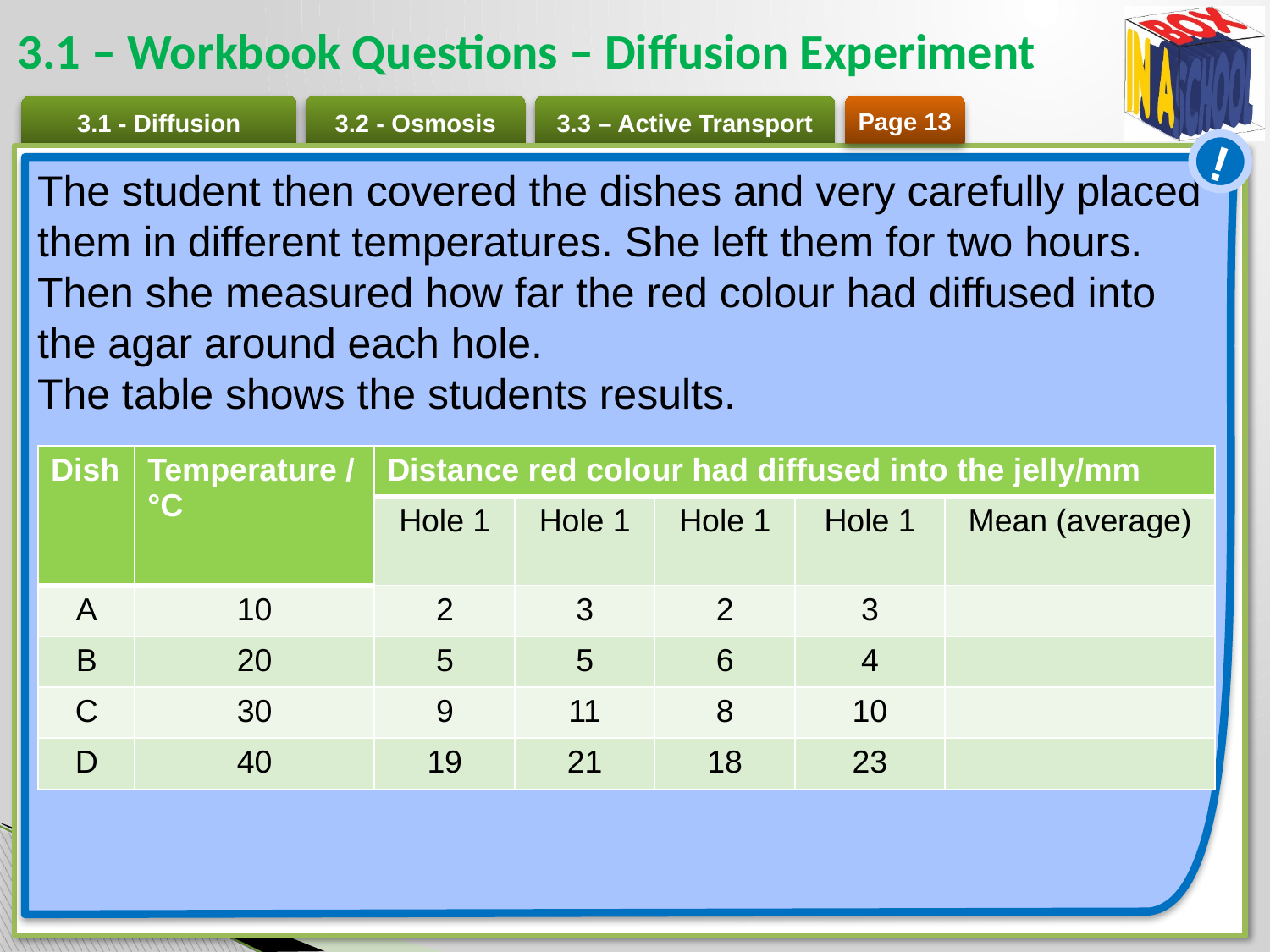

# 3.1 – Workbook Questions – Diffusion Experiment
Page 13
!
The student then covered the dishes and very carefully placed them in different temperatures. She left them for two hours. Then she measured how far the red colour had diffused into the agar around each hole.
The table shows the students results.

| Dish | Temperature /°C | Distance red colour had diffused into the jelly/mm |  |  |  |  |
| --- | --- | --- | --- | --- | --- | --- |
|  |  | Hole 1 | Hole 1 | Hole 1 | Hole 1 | Mean (average) |
| A | 10 | 2 | 3 | 2 | 3 |  |
| B | 20 | 5 | 5 | 6 | 4 |  |
| C | 30 | 9 | 11 | 8 | 10 |  |
| D | 40 | 19 | 21 | 18 | 23 |  |